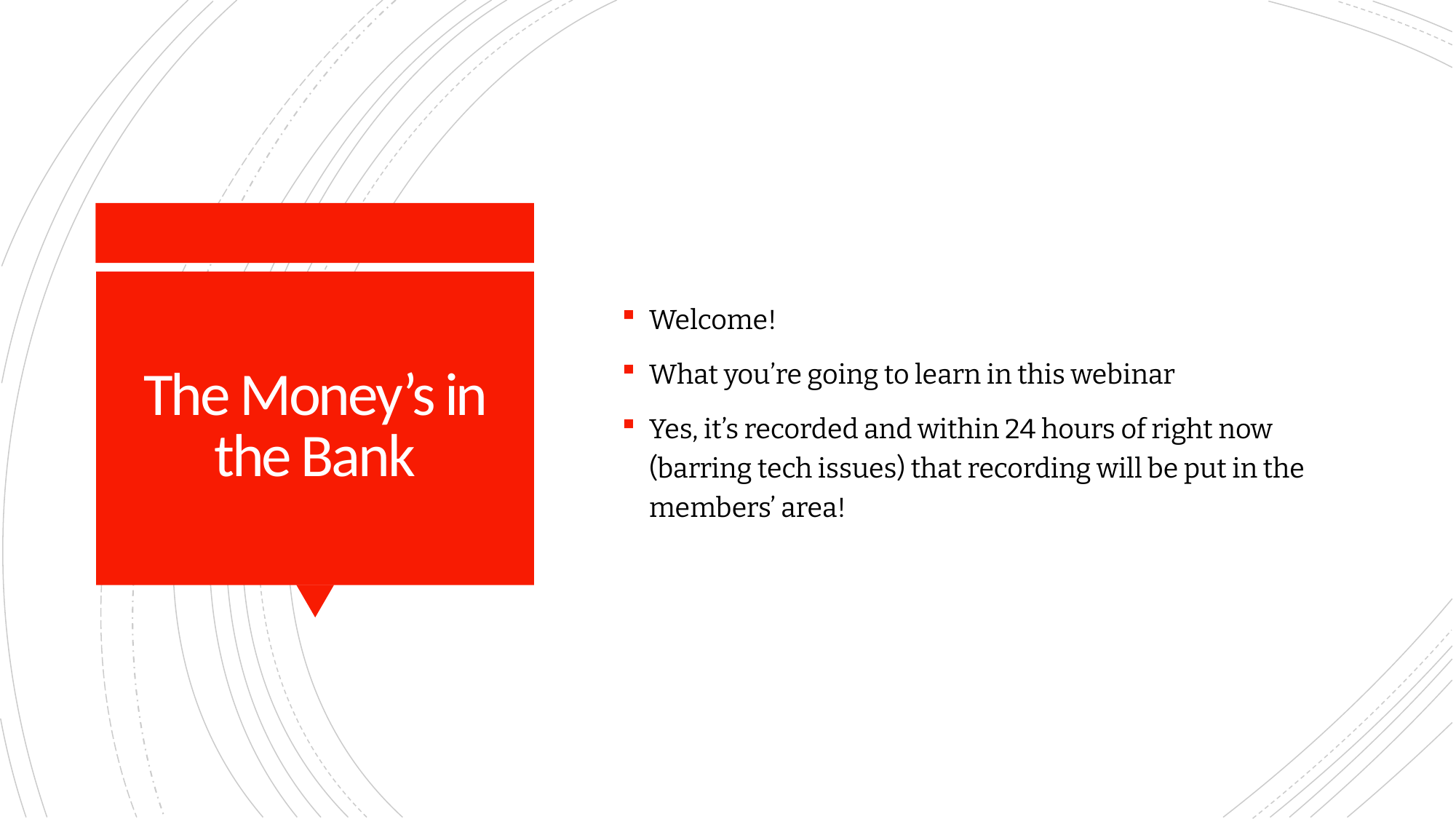

Welcome!
What you’re going to learn in this webinar
Yes, it’s recorded and within 24 hours of right now (barring tech issues) that recording will be put in the members’ area!
# The Money’s in the Bank